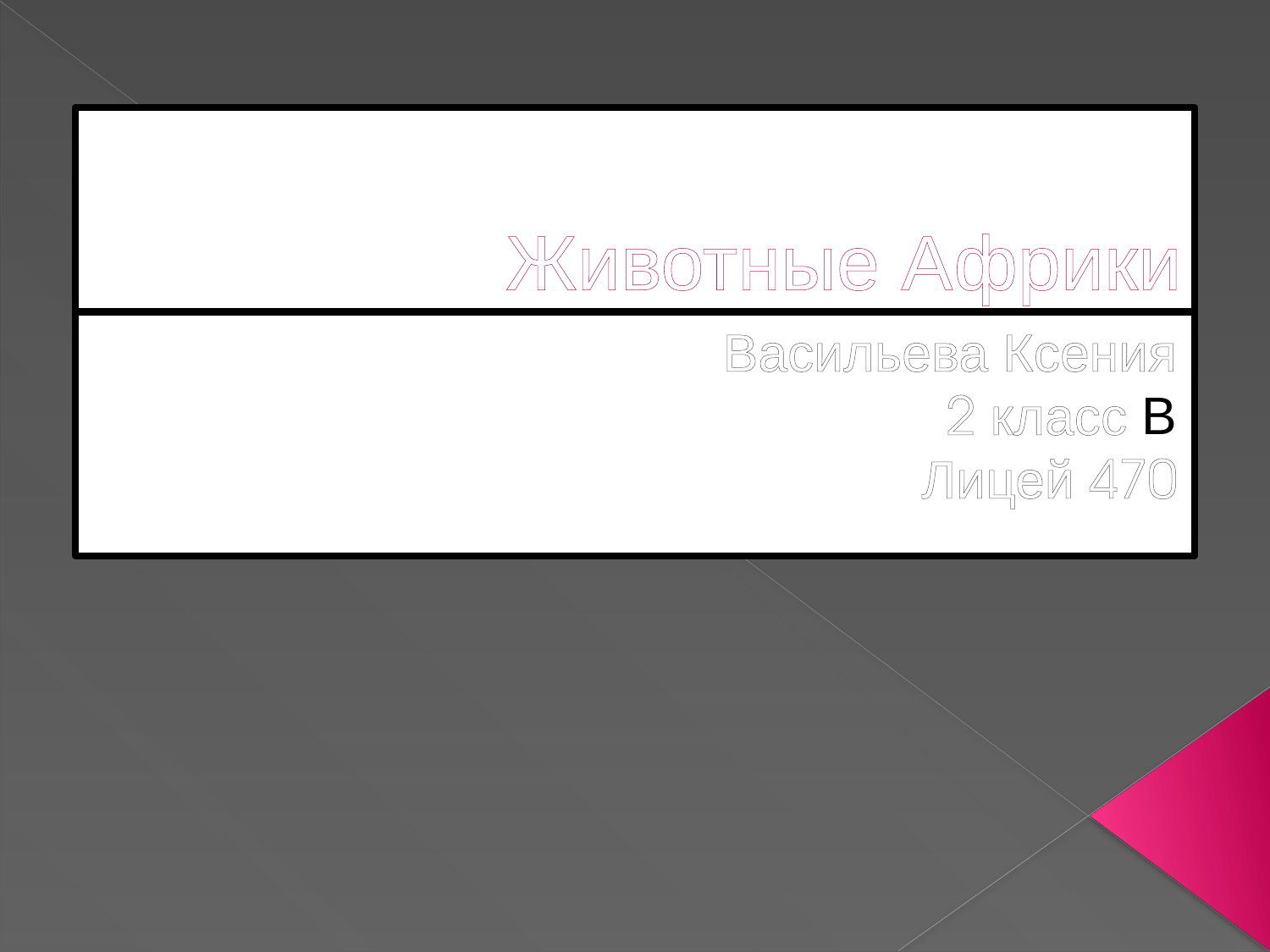

# Животные Африки
Васильева Ксения
2 класс В
Лицей 470